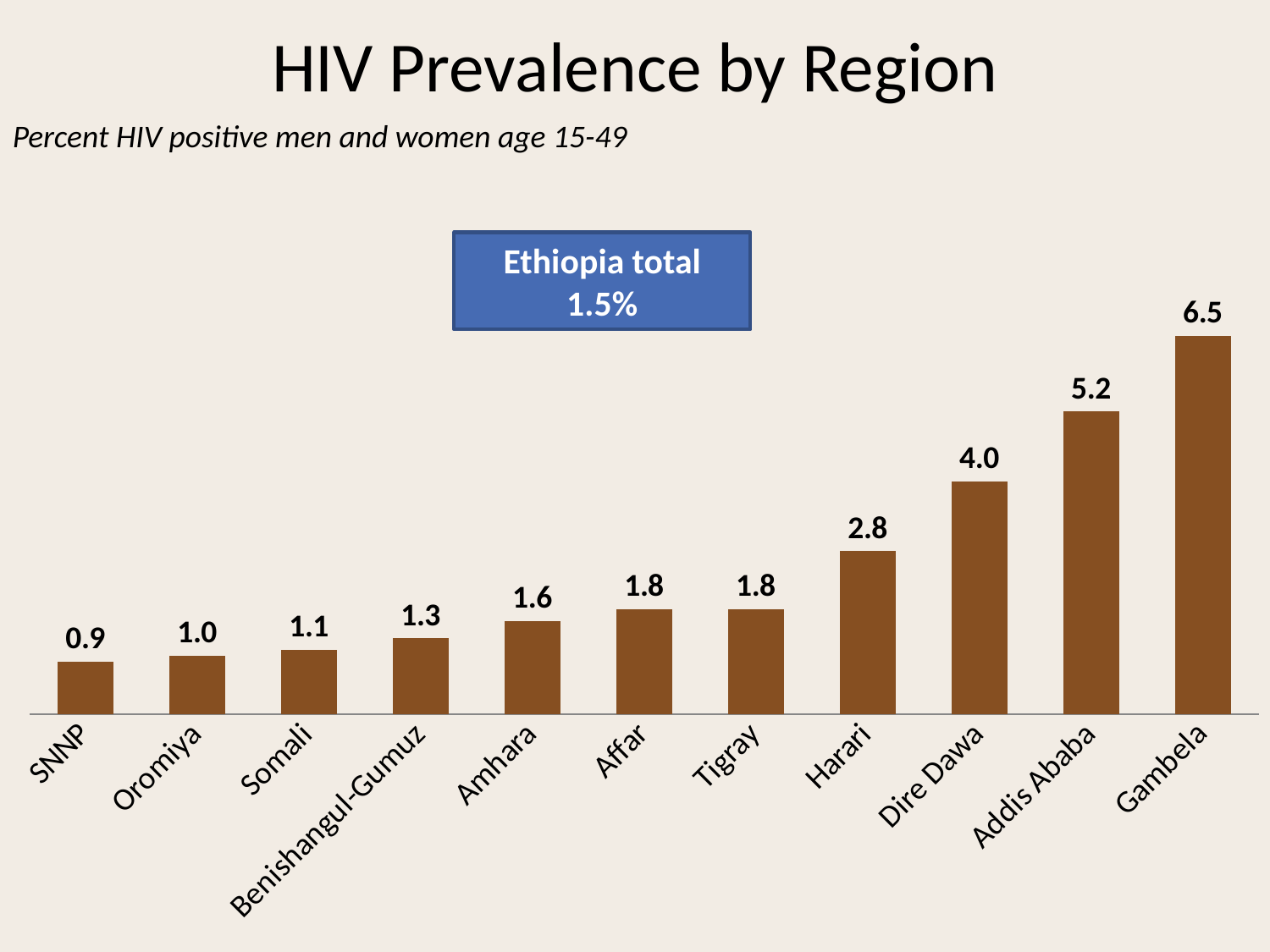

# HIV Prevalence by Region
Percent HIV positive men and women age 15-49
Ethiopia total
1.5%

### Chart

| Category | Series 1 |
|---|---|
| SNNP | 0.9 |
| Oromiya | 1.0 |
| Somali | 1.1 |
| Benishangul-Gumuz | 1.3 |
| Amhara | 1.6 |
| Affar | 1.8 |
| Tigray | 1.8 |
| Harari | 2.8 |
| Dire Dawa | 4.0 |
| Addis Ababa | 5.2 |
| Gambela | 6.5 |